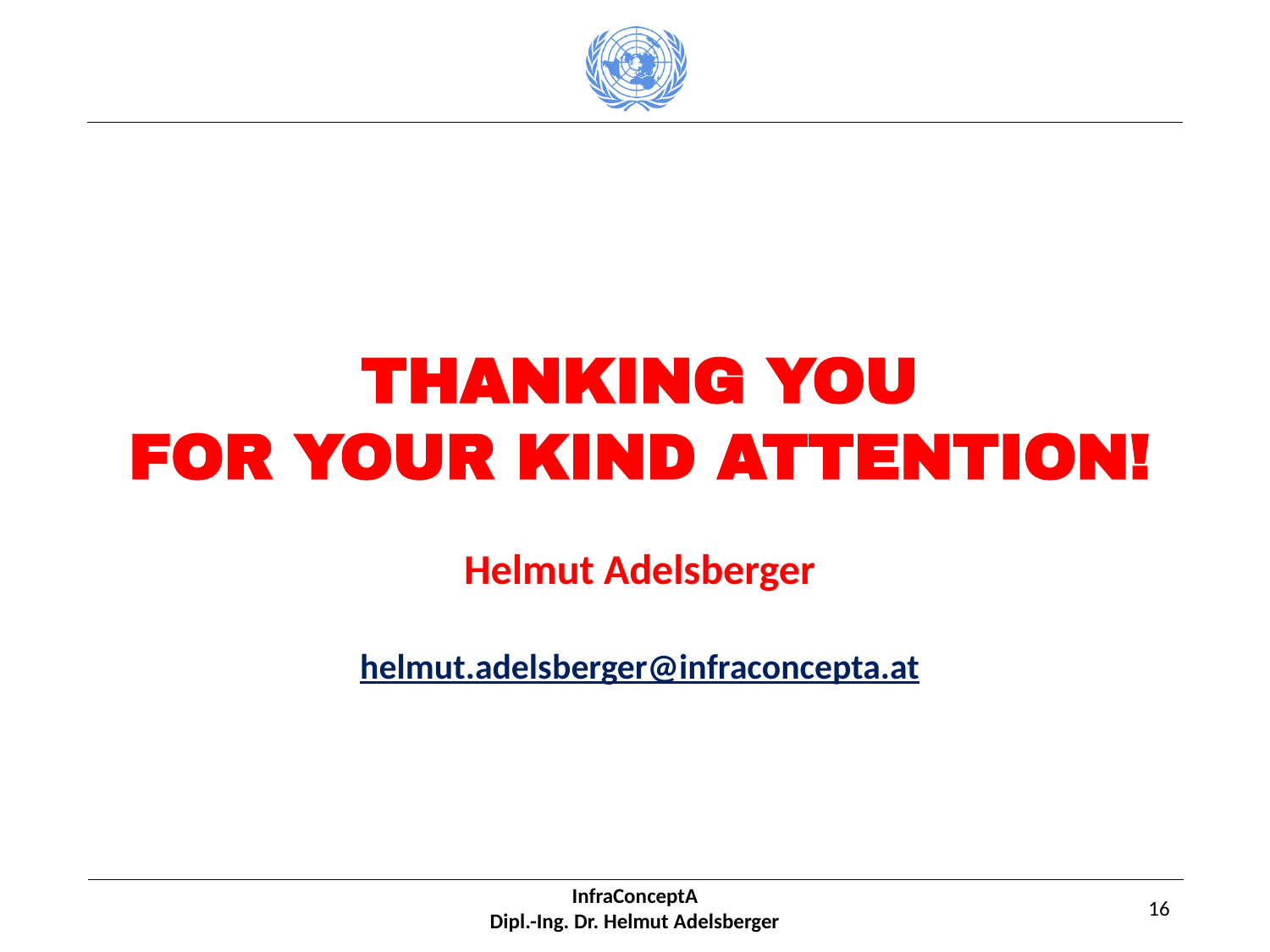

THANKING YOU
FOR YOUR KIND ATTENTION!
Helmut Adelsberger

helmut.adelsberger@infraconcepta.at
InfraConceptA
Dipl.-Ing. Dr. Helmut Adelsberger
16